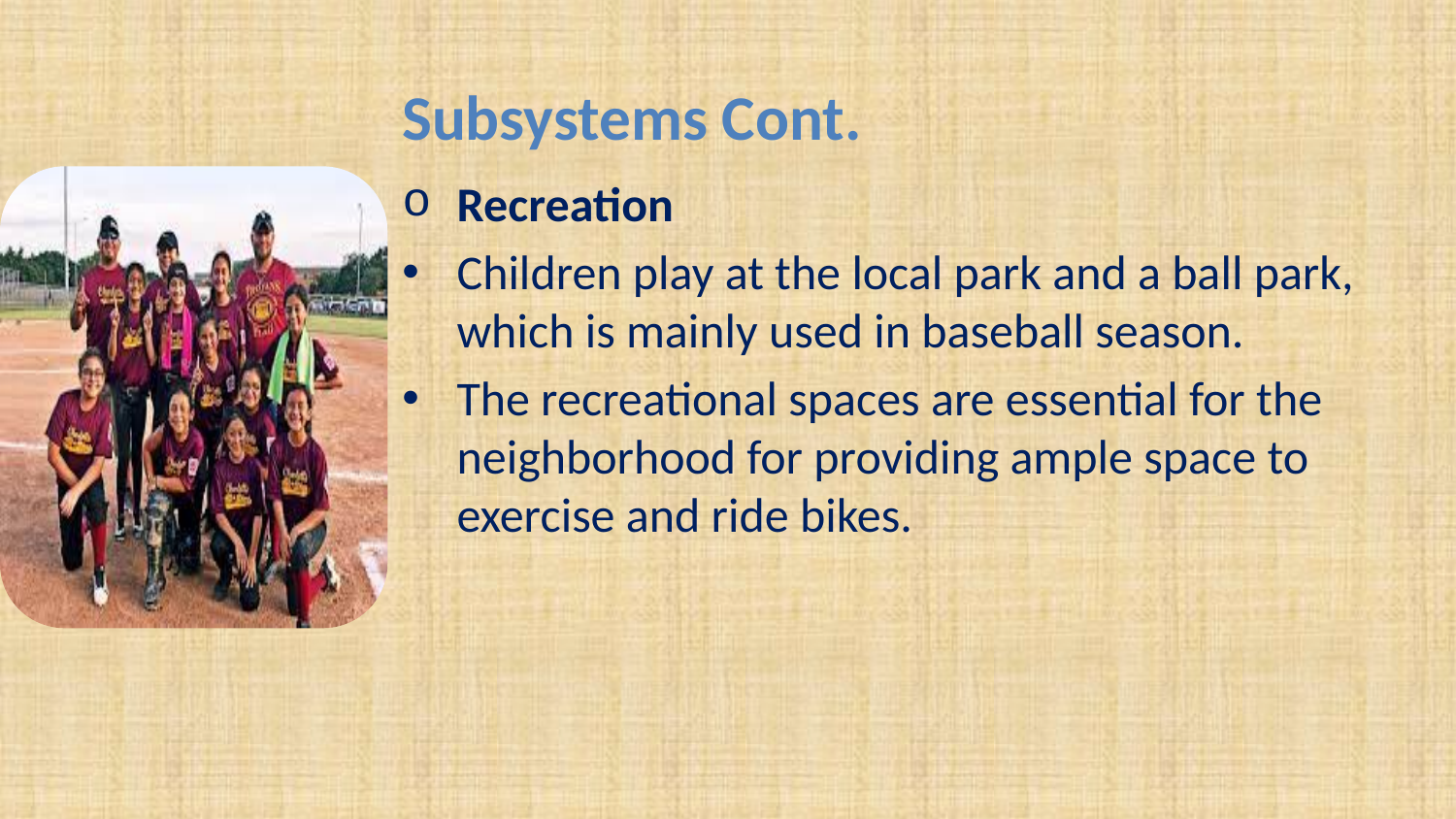

# Subsystems Cont.

Recreation
Children play at the local park and a ball park, which is mainly used in baseball season.
The recreational spaces are essential for the neighborhood for providing ample space to exercise and ride bikes.